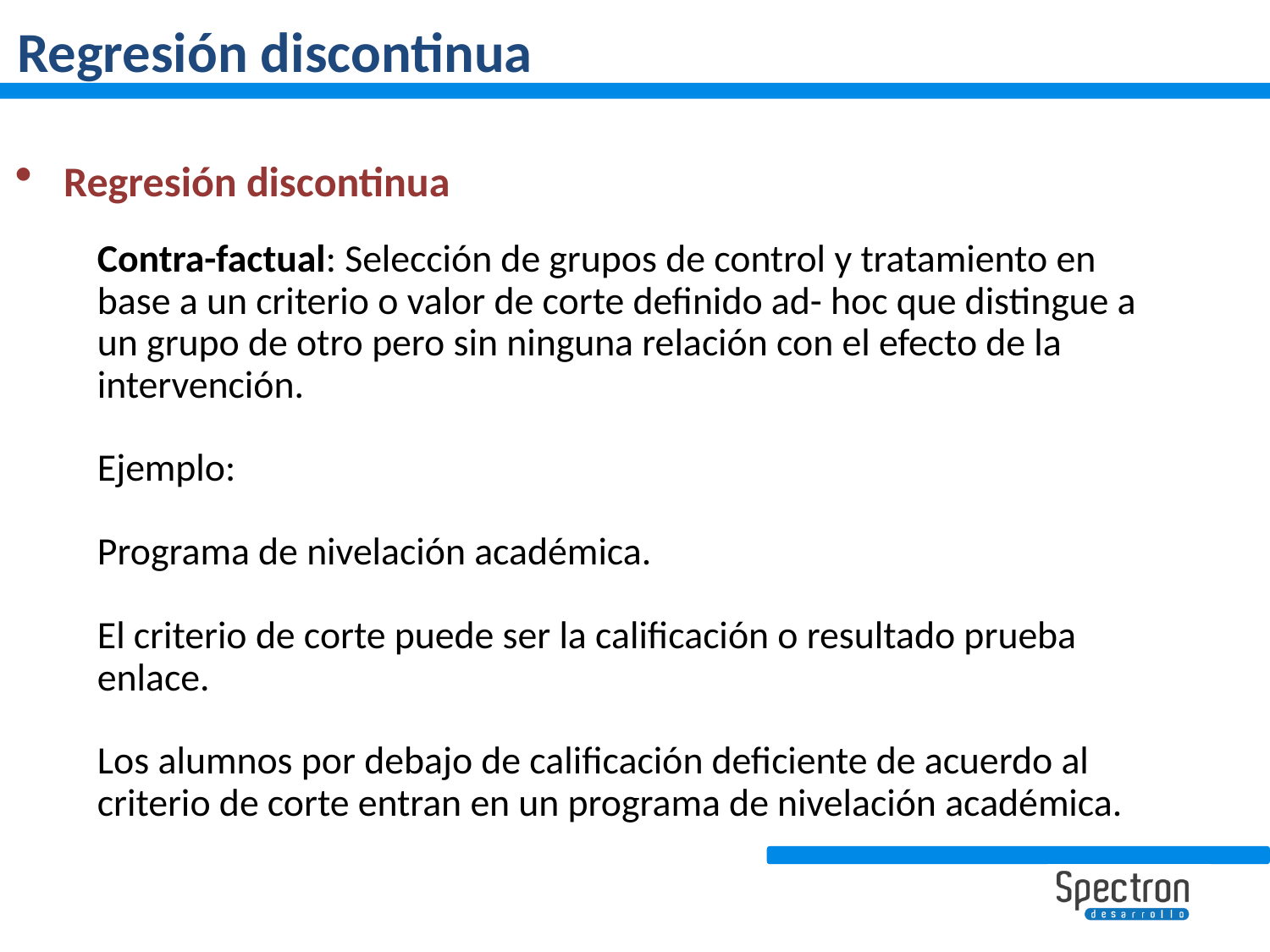

# Regresión discontinua
Regresión discontinua

Contra-factual: Selección de grupos de control y tratamiento en base a un criterio o valor de corte definido ad- hoc que distingue a un grupo de otro pero sin ninguna relación con el efecto de la intervención.

Ejemplo:

Programa de nivelación académica.

El criterio de corte puede ser la calificación o resultado prueba enlace.

Los alumnos por debajo de calificación deficiente de acuerdo al criterio de corte entran en un programa de nivelación académica.